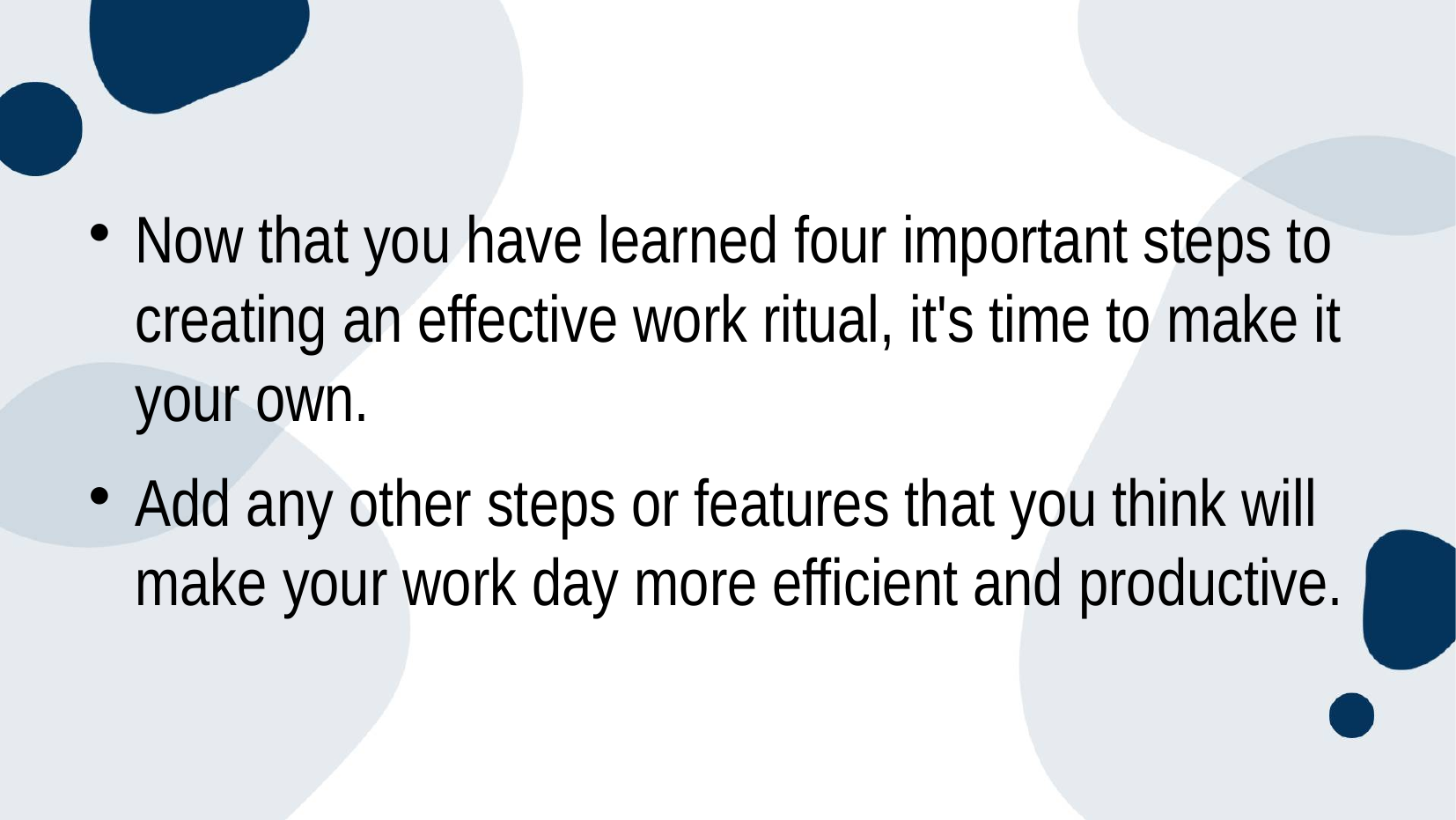

Now that you have learned four important steps to creating an effective work ritual, it's time to make it your own.
Add any other steps or features that you think will make your work day more efficient and productive.